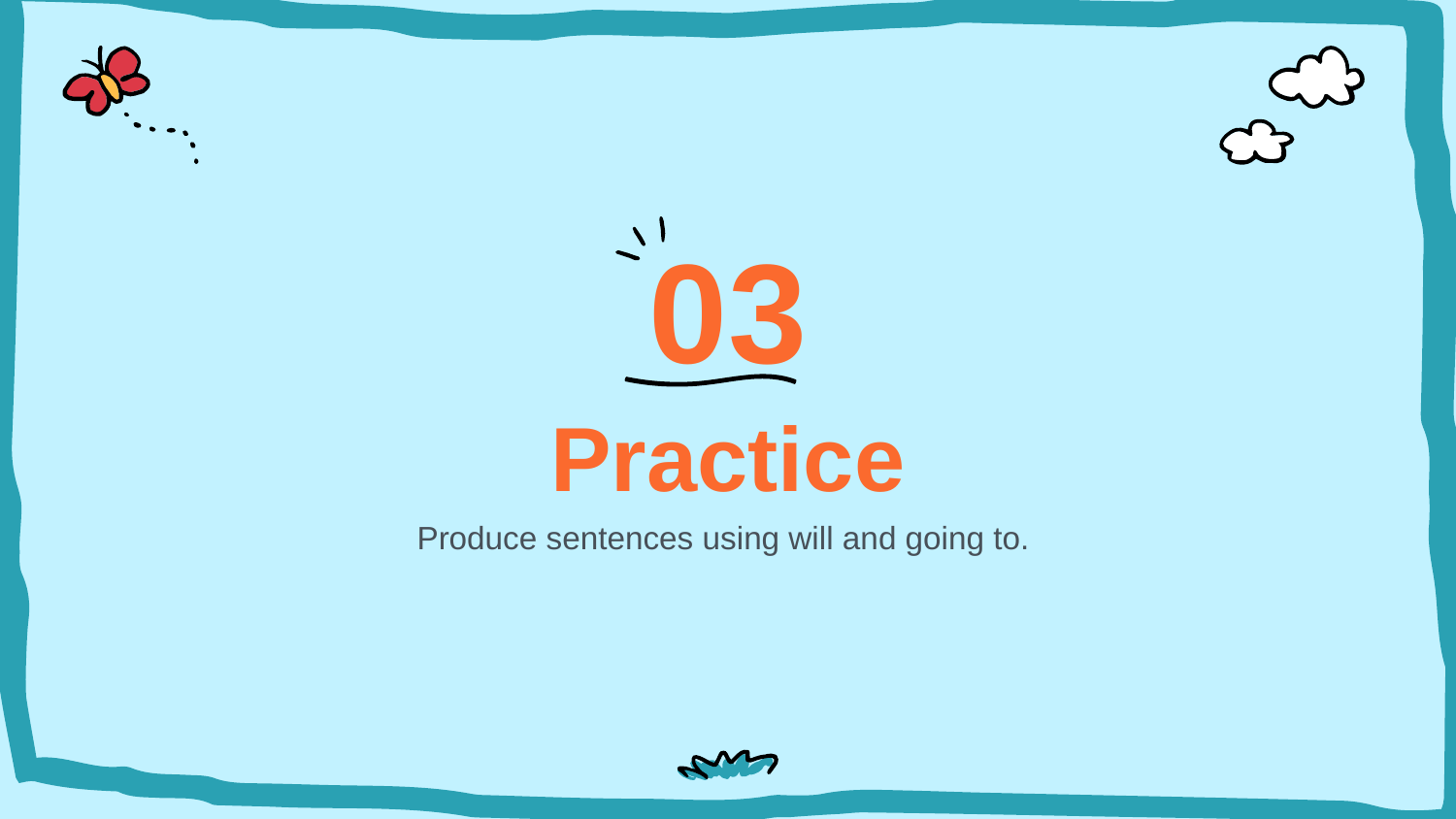

03

# Practice
Produce sentences using will and going to.